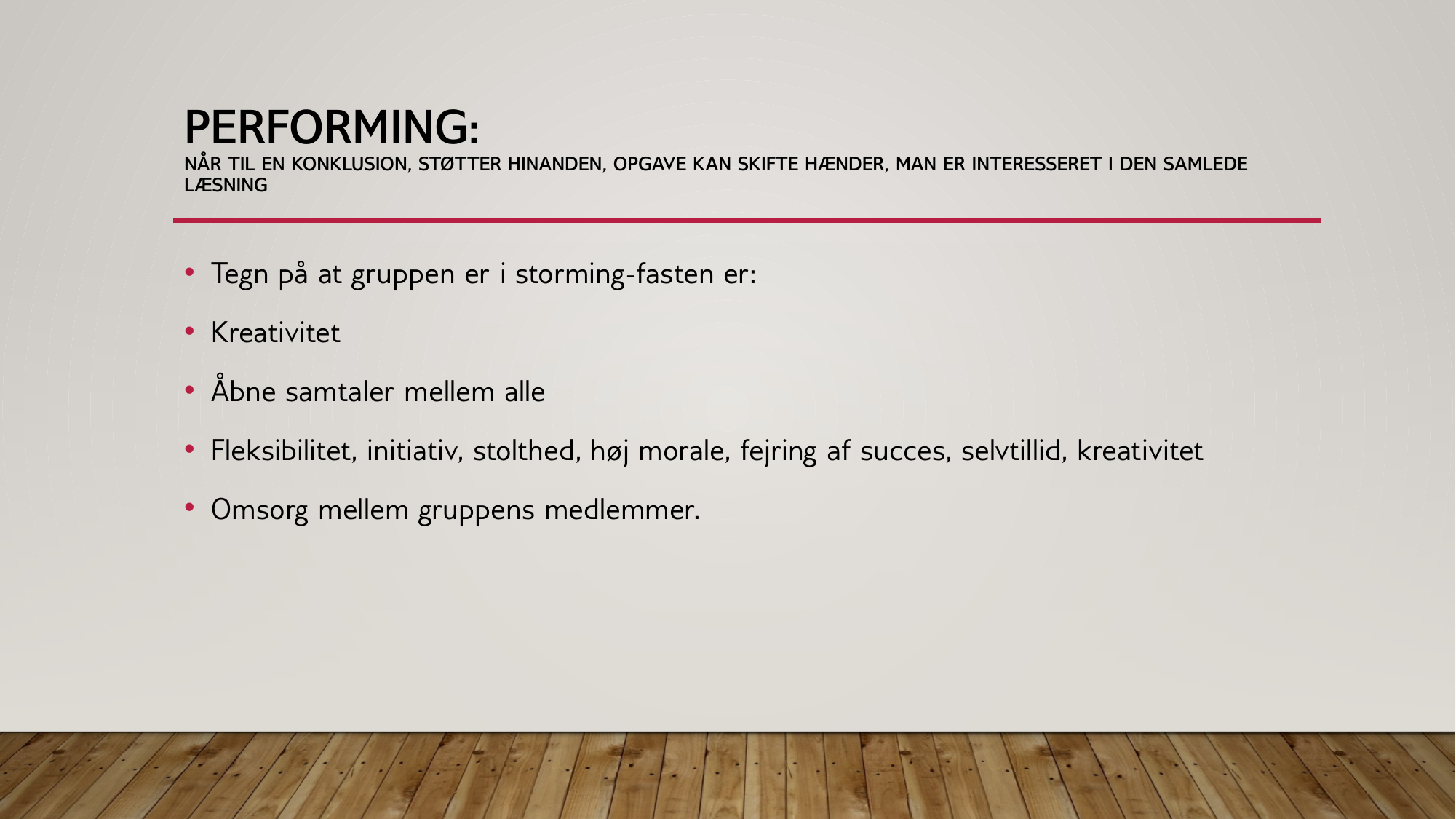

# Performing: Når til en konklusion, støtter hinanden, opgave kan skifte hænder, man er interesseret I den samlede læsning
Tegn på at gruppen er i storming-fasten er:
Kreativitet
Åbne samtaler mellem alle
Fleksibilitet, initiativ, stolthed, høj morale, fejring af succes, selvtillid, kreativitet
Omsorg mellem gruppens medlemmer.